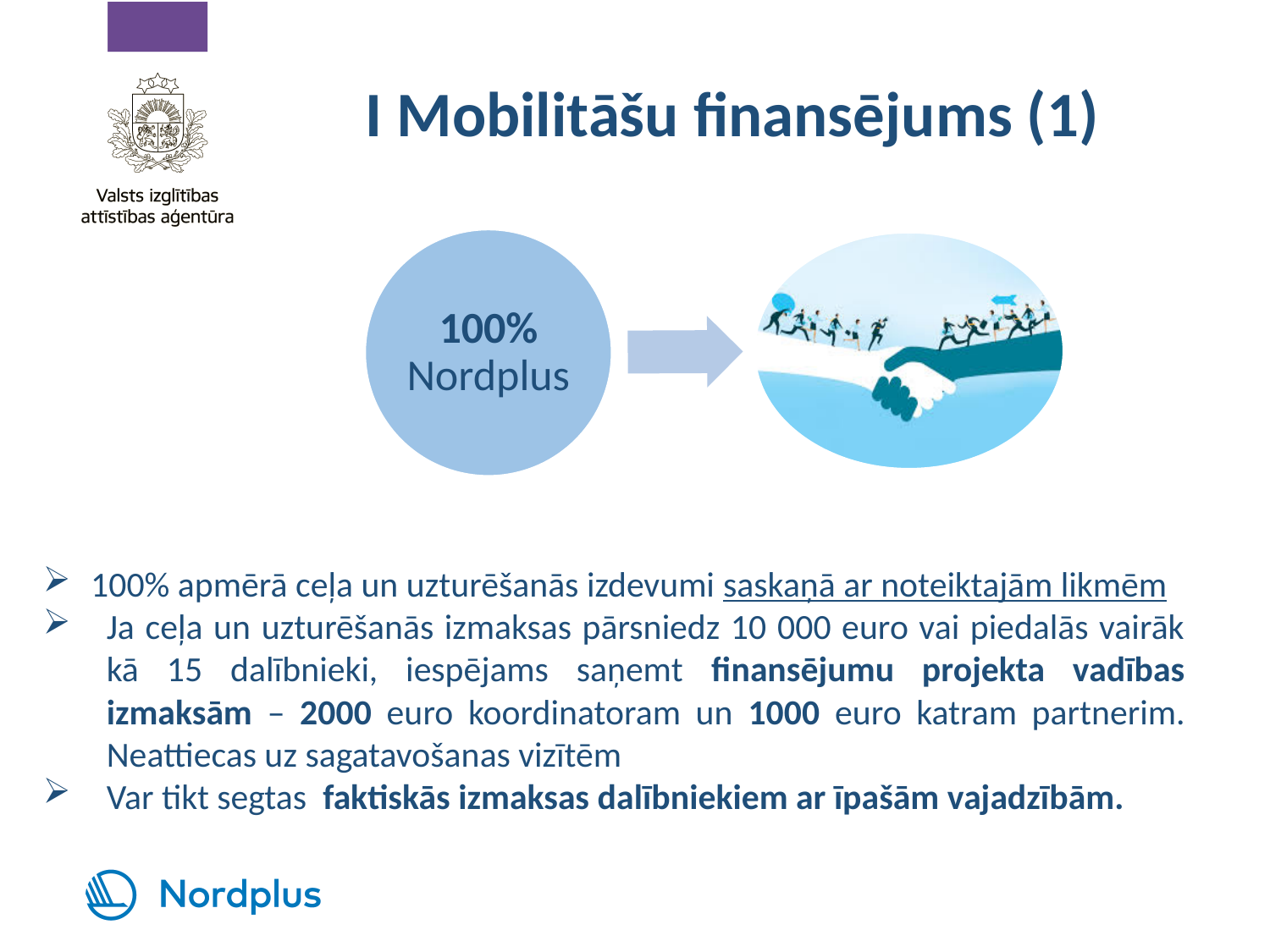

# I Mobilitāšu finansējums (1)
100% Nordplus

100% apmērā ceļa un uzturēšanās izdevumi saskaņā ar noteiktajām likmēm
Ja ceļa un uzturēšanās izmaksas pārsniedz 10 000 euro vai piedalās vairāk kā 15 dalībnieki, iespējams saņemt finansējumu projekta vadības izmaksām – 2000 euro koordinatoram un 1000 euro katram partnerim. Neattiecas uz sagatavošanas vizītēm
Var tikt segtas  faktiskās izmaksas dalībniekiem ar īpašām vajadzībām.